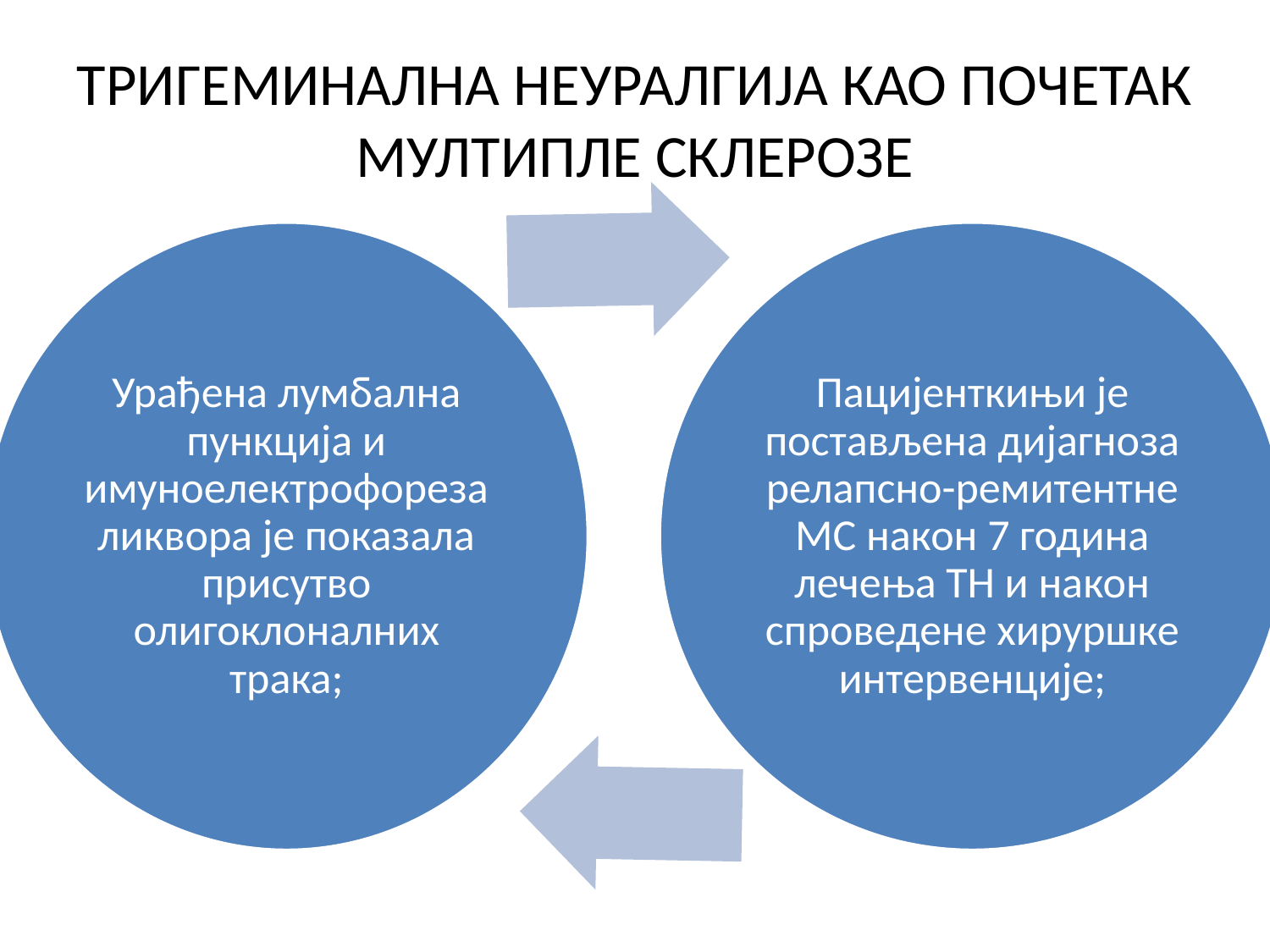

# ТРИГЕМИНАЛНА НЕУРАЛГИЈА КАО ПОЧЕТАК МУЛТИПЛЕ СКЛЕРОЗЕ
Урађена лумбална пункција и имуноелектрофореза ликвора је показала присутво олигоклоналних трака;

Пацијенткињи је постављена дијагноза релапсно-ремитентне МС након 7 година лечења ТН и након спроведене хируршке интервенције;